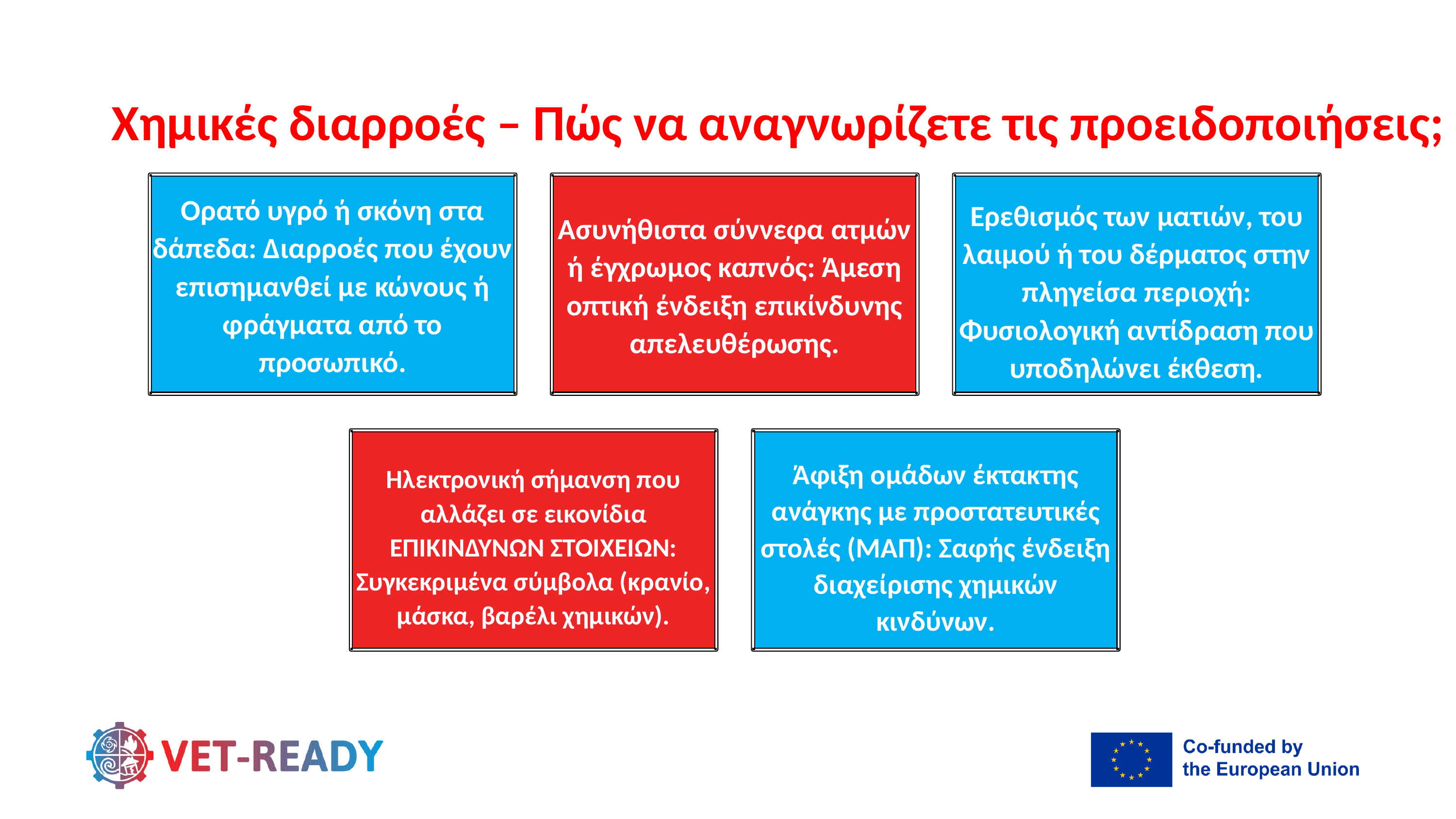

Χημικές διαρροές – Πώς να αναγνωρίζετε τις προειδοποιήσεις;

Ορατό υγρό ή σκόνη στα δάπεδα: Διαρροές που έχουν επισημανθεί με κώνους ή φράγματα από το προσωπικό.

Ασυνήθιστα σύννεφα ατμών ή έγχρωμος καπνός: Άμεση οπτική ένδειξη επικίνδυνης απελευθέρωσης.

Ερεθισμός των ματιών, του λαιμού ή του δέρματος στην πληγείσα περιοχή: Φυσιολογική αντίδραση που υποδηλώνει έκθεση.

Ηλεκτρονική σήμανση που αλλάζει σε εικονίδια ΕΠΙΚΙΝΔΥΝΩΝ ΣΤΟΙΧΕΙΩΝ: Συγκεκριμένα σύμβολα (κρανίο, μάσκα, βαρέλι χημικών).

Άφιξη ομάδων έκτακτης ανάγκης με προστατευτικές στολές (ΜΑΠ): Σαφής ένδειξη διαχείρισης χημικών κινδύνων.